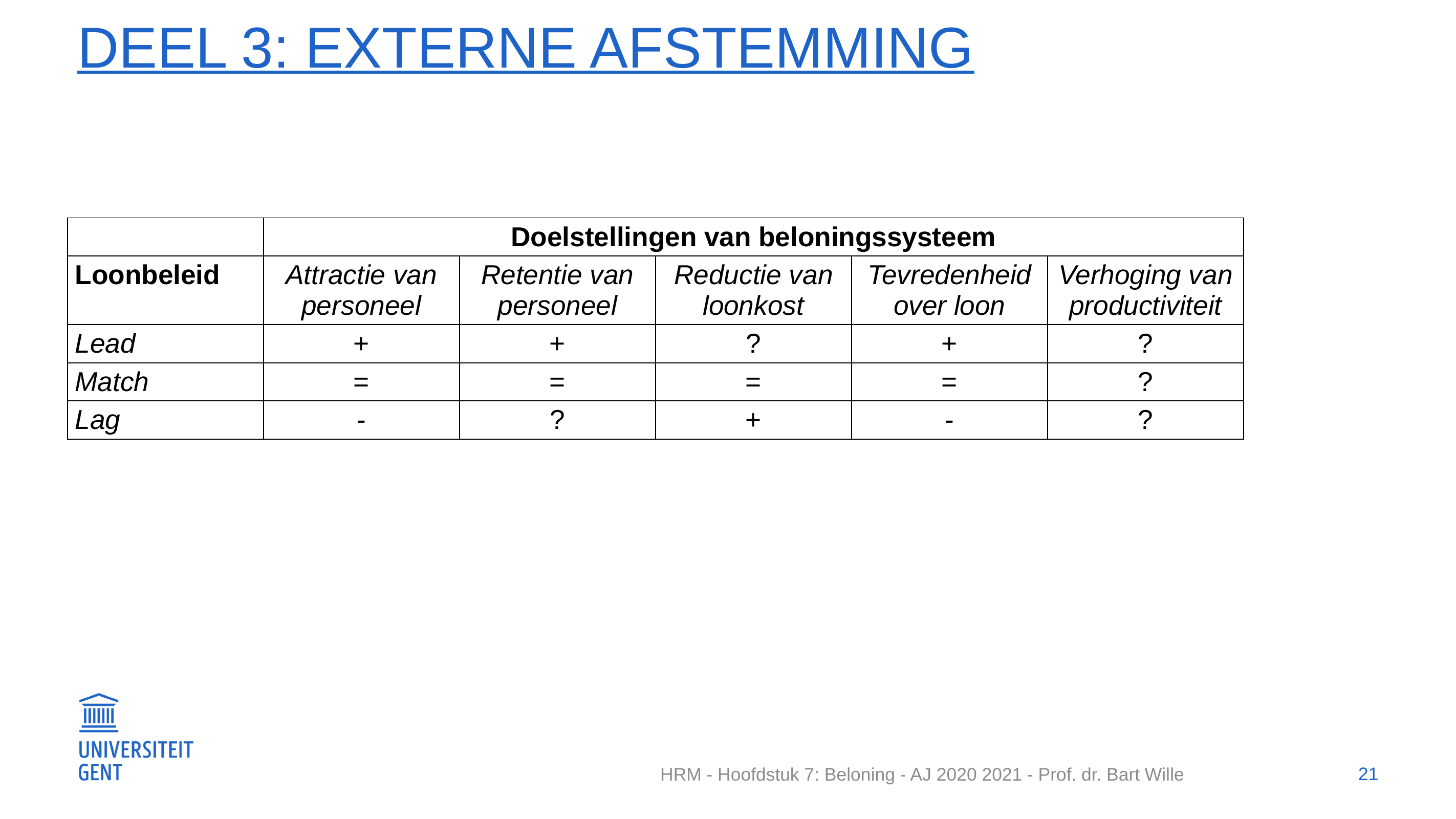

# Deel 3: externe afstemming

|  | Doelstellingen van beloningssysteem |  |  |  |  |
| --- | --- | --- | --- | --- | --- |
| Loonbeleid | Attractie van personeel | Retentie van personeel | Reductie van loonkost | Tevredenheid over loon | Verhoging van productiviteit |
| Lead | + | + | ? | + | ? |
| Match | = | = | = | = | ? |
| Lag | - | ? | + | - | ? |
21
HRM - Hoofdstuk 7: Beloning - AJ 2020 2021 - Prof. dr. Bart Wille